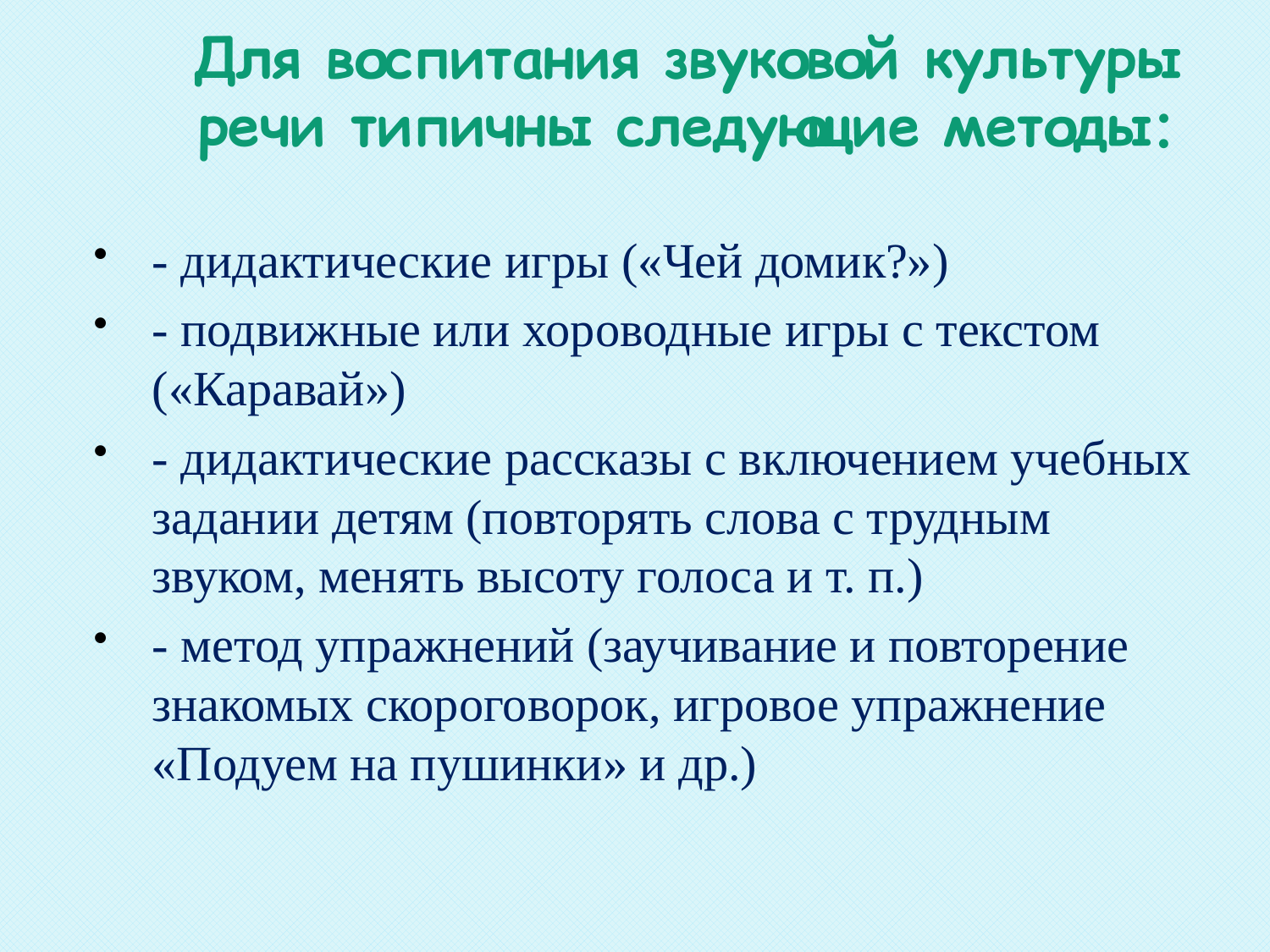

# Для воспитания звуковой культуры речи типичны следующие методы:
- дидактические игры («Чей домик?»)
- подвижные или хороводные игры с текстом («Каравай»)
- дидактические рассказы с включением учебных задании детям (повторять слова с трудным звуком, менять высоту голоса и т. п.)
- метод упражнений (заучивание и повторение знакомых скороговорок, игровое упражнение «Подуем на пушинки» и др.)